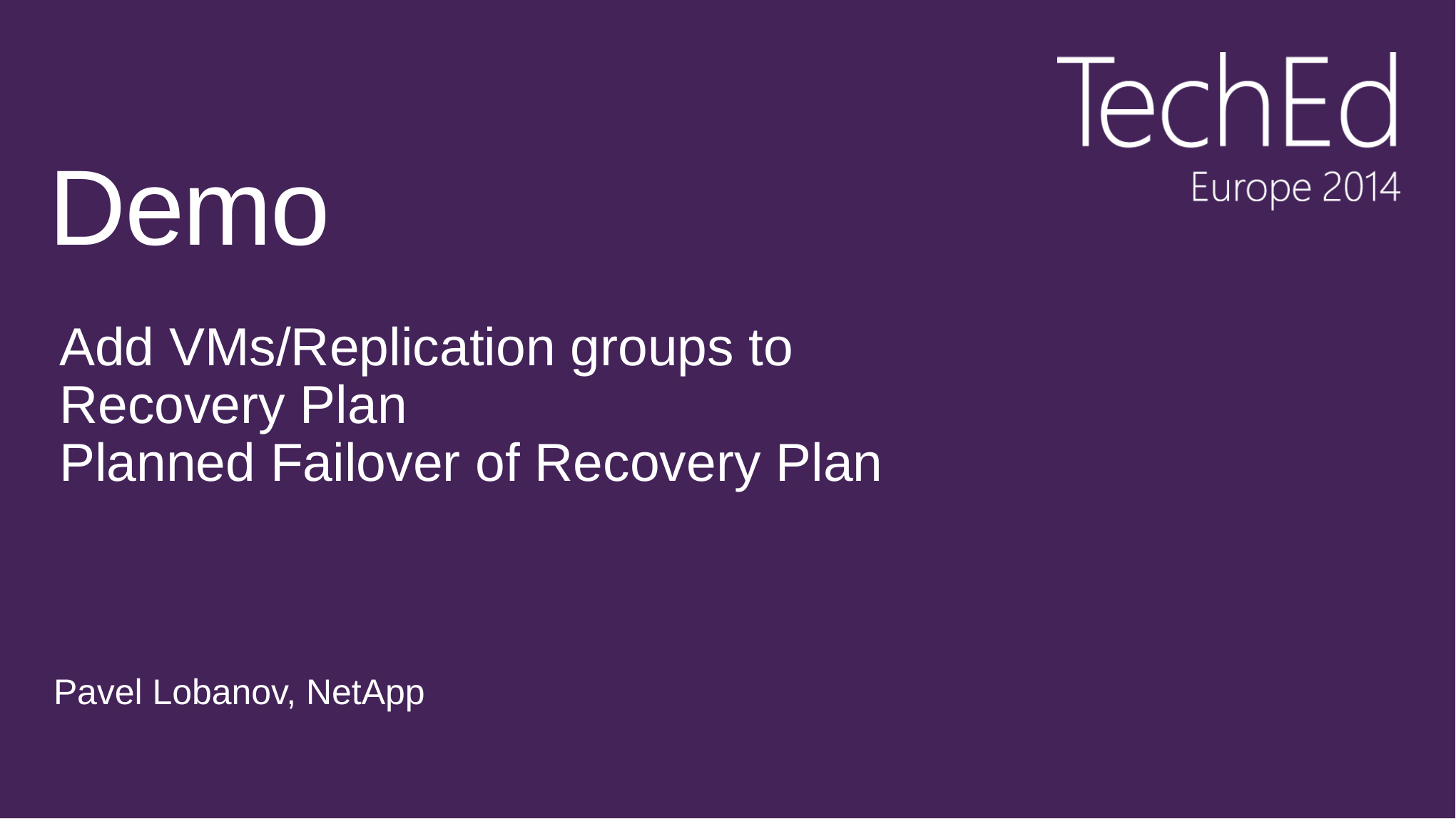

# Demo
Add VMs/Replication groups to Recovery Plan
Planned Failover of Recovery Plan
Pavel Lobanov, NetApp